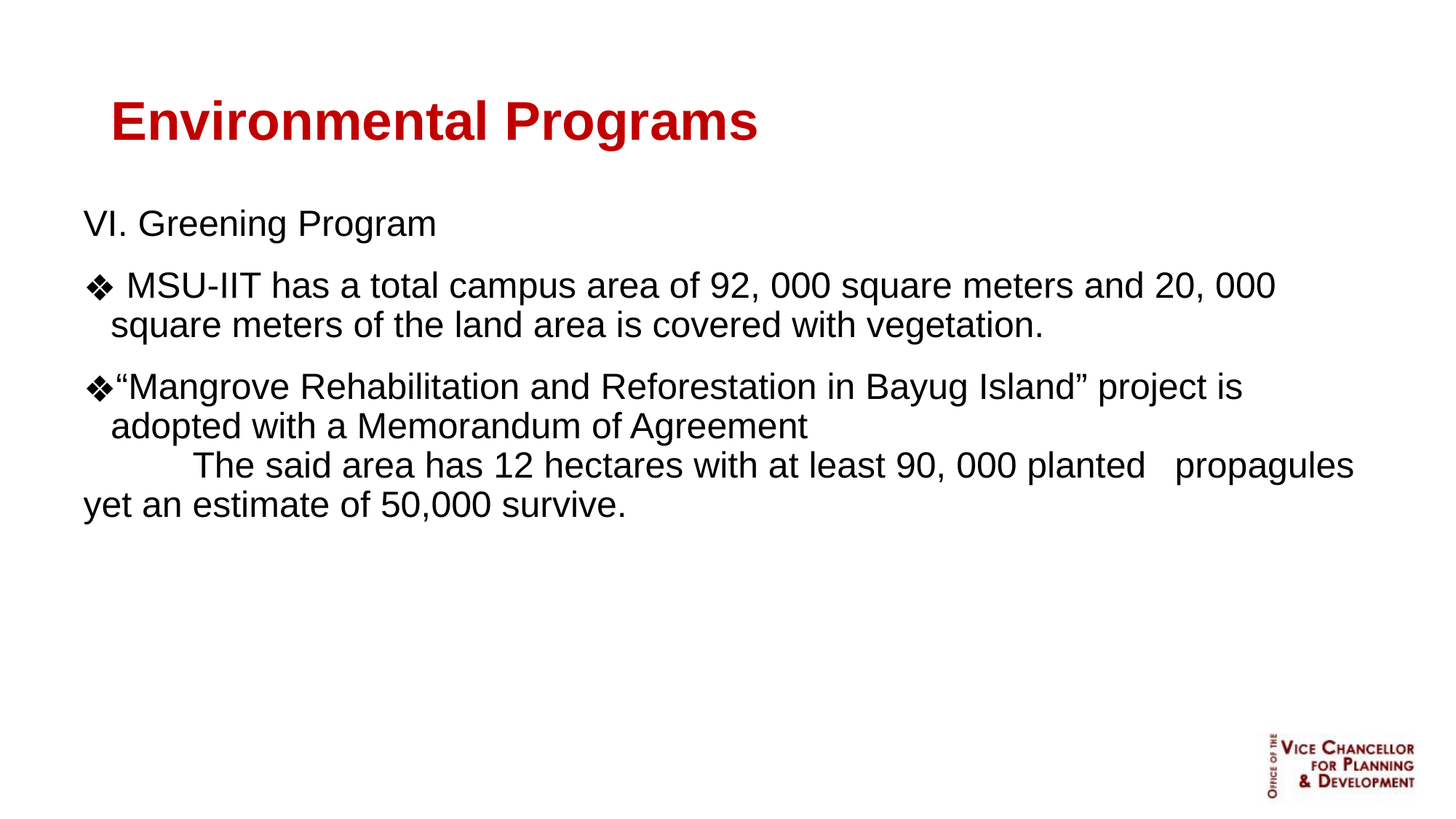

Environmental Programs
VI. Greening Program

 MSU-IIT has a total campus area of 92, 000 square meters and 20, 000 square meters of the land area is covered with vegetation.

“Mangrove Rehabilitation and Reforestation in Bayug Island” project is adopted with a Memorandum of Agreement
	The said area has 12 hectares with at least 90, 000 planted 	propagules yet an estimate of 50,000 survive.